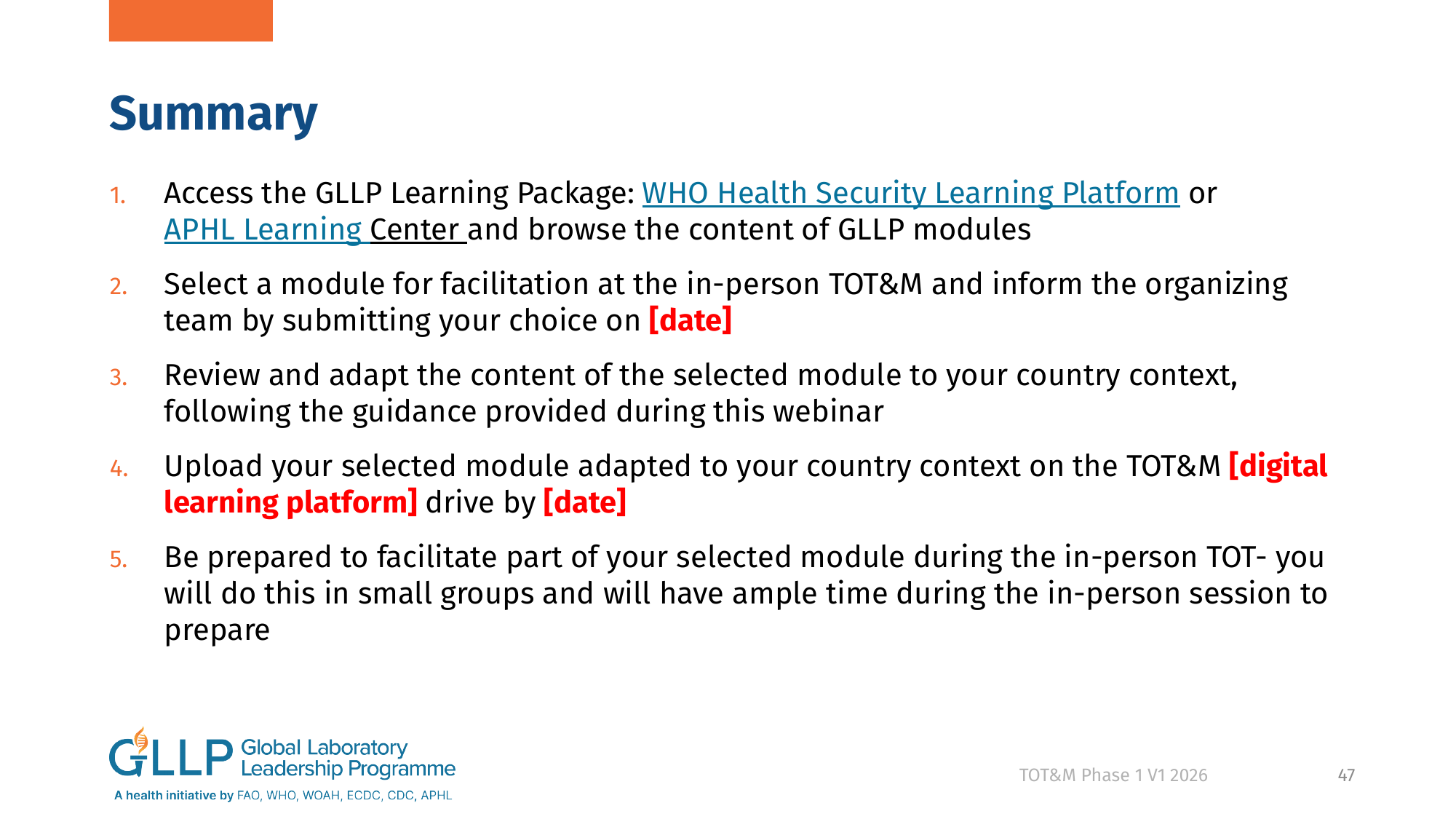

# Summary
Access the GLLP Learning Package: WHO Health Security Learning Platform or APHL Learning Center and browse the content of GLLP modules
Select a module for facilitation at the in-person TOT&M and inform the organizing team by submitting your choice on [date]
Review and adapt the content of the selected module to your country context, following the guidance provided during this webinar
Upload your selected module adapted to your country context on the TOT&M [digital learning platform] drive by [date]
Be prepared to facilitate part of your selected module during the in-person TOT- you will do this in small groups and will have ample time during the in-person session to prepare

TOT&M Phase 1 V1 2026
47